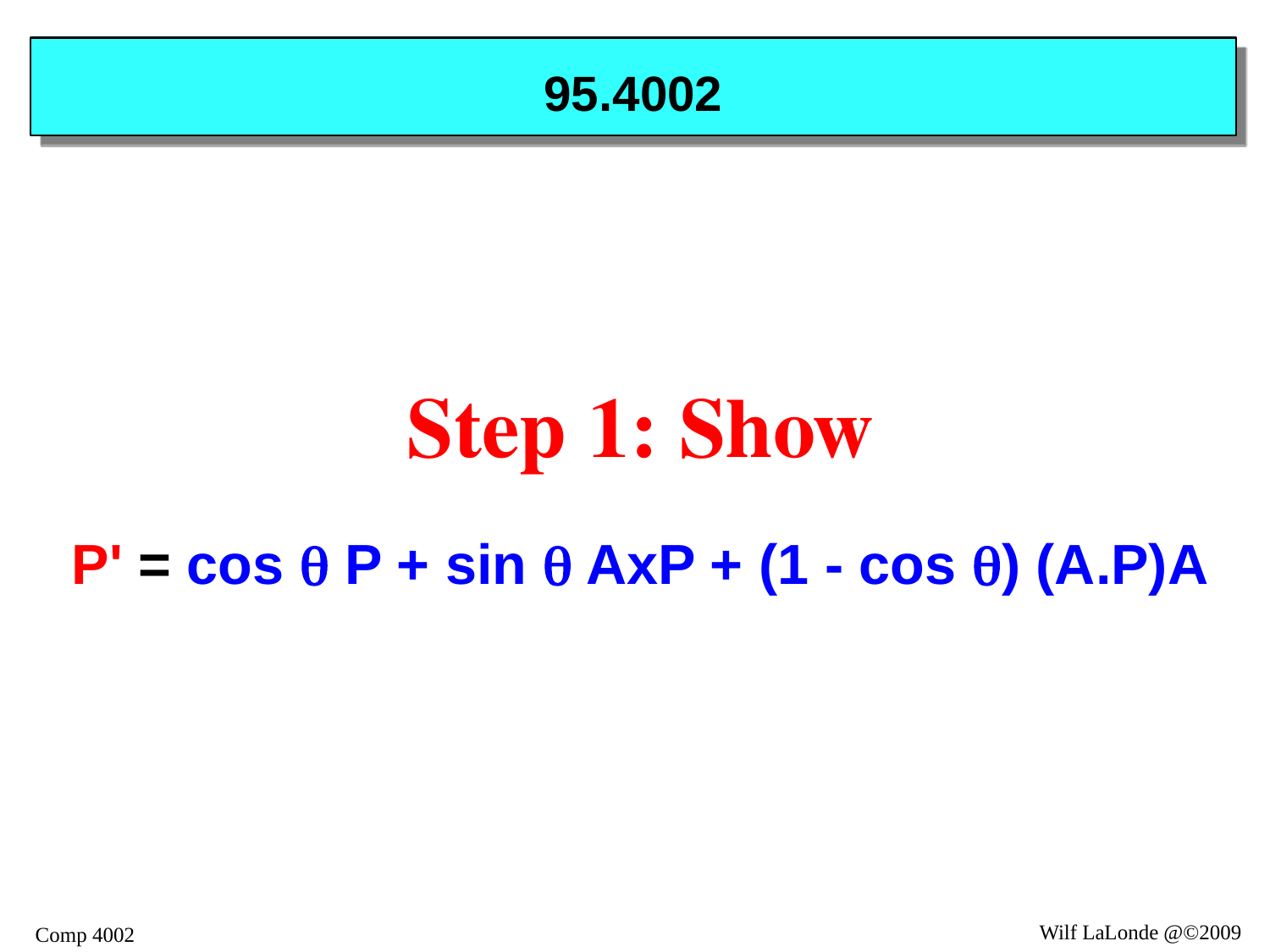

# 95.4002
Step 1: Show
P' = cos θ P + sin θ AxP + (1 - cos θ) (A.P)A